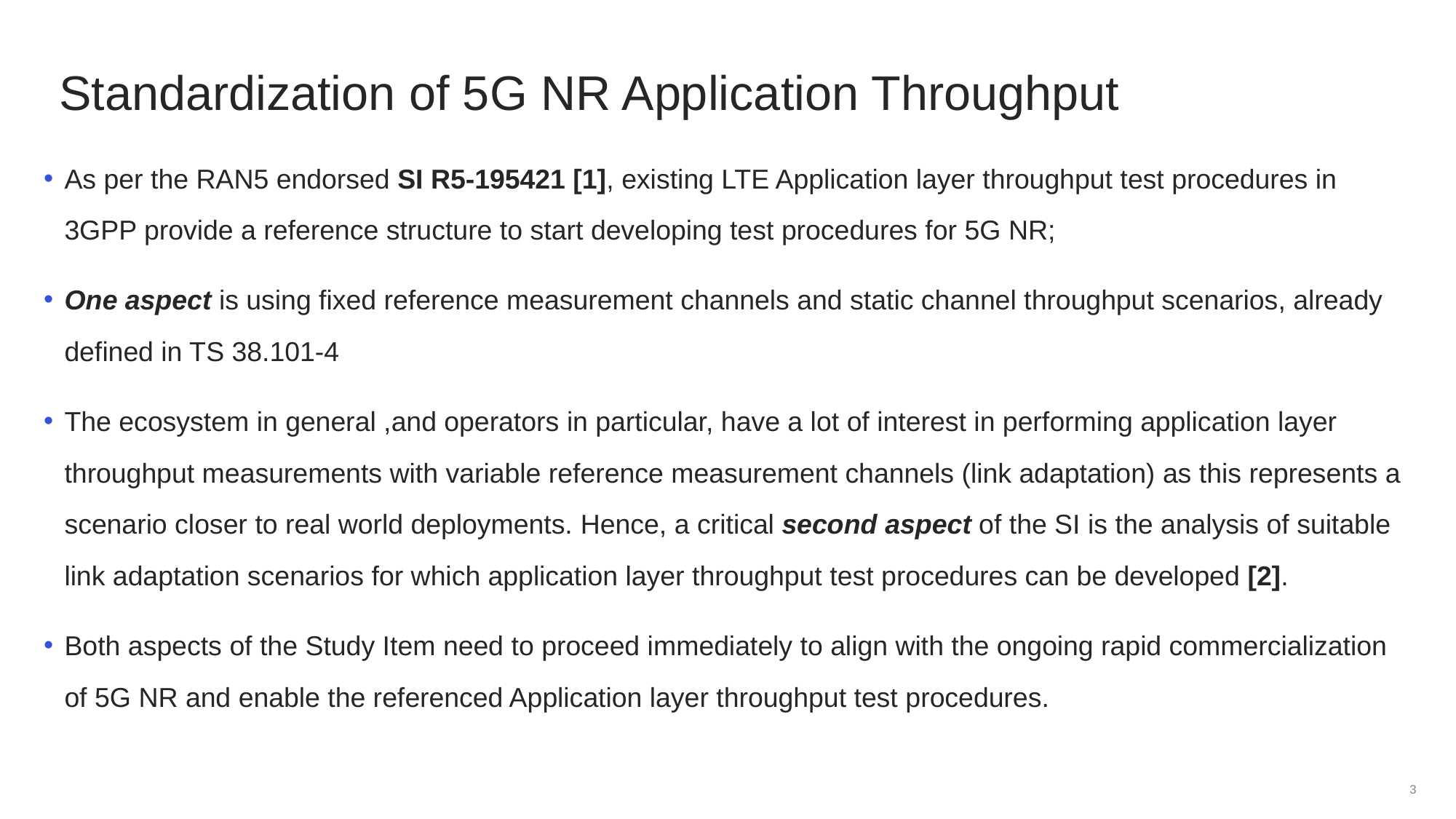

# Standardization of 5G NR Application Throughput
As per the RAN5 endorsed SI R5-195421 [1], existing LTE Application layer throughput test procedures in 3GPP provide a reference structure to start developing test procedures for 5G NR;
One aspect is using fixed reference measurement channels and static channel throughput scenarios, already defined in TS 38.101-4
The ecosystem in general ,and operators in particular, have a lot of interest in performing application layer throughput measurements with variable reference measurement channels (link adaptation) as this represents a scenario closer to real world deployments. Hence, a critical second aspect of the SI is the analysis of suitable link adaptation scenarios for which application layer throughput test procedures can be developed [2].
Both aspects of the Study Item need to proceed immediately to align with the ongoing rapid commercialization of 5G NR and enable the referenced Application layer throughput test procedures.